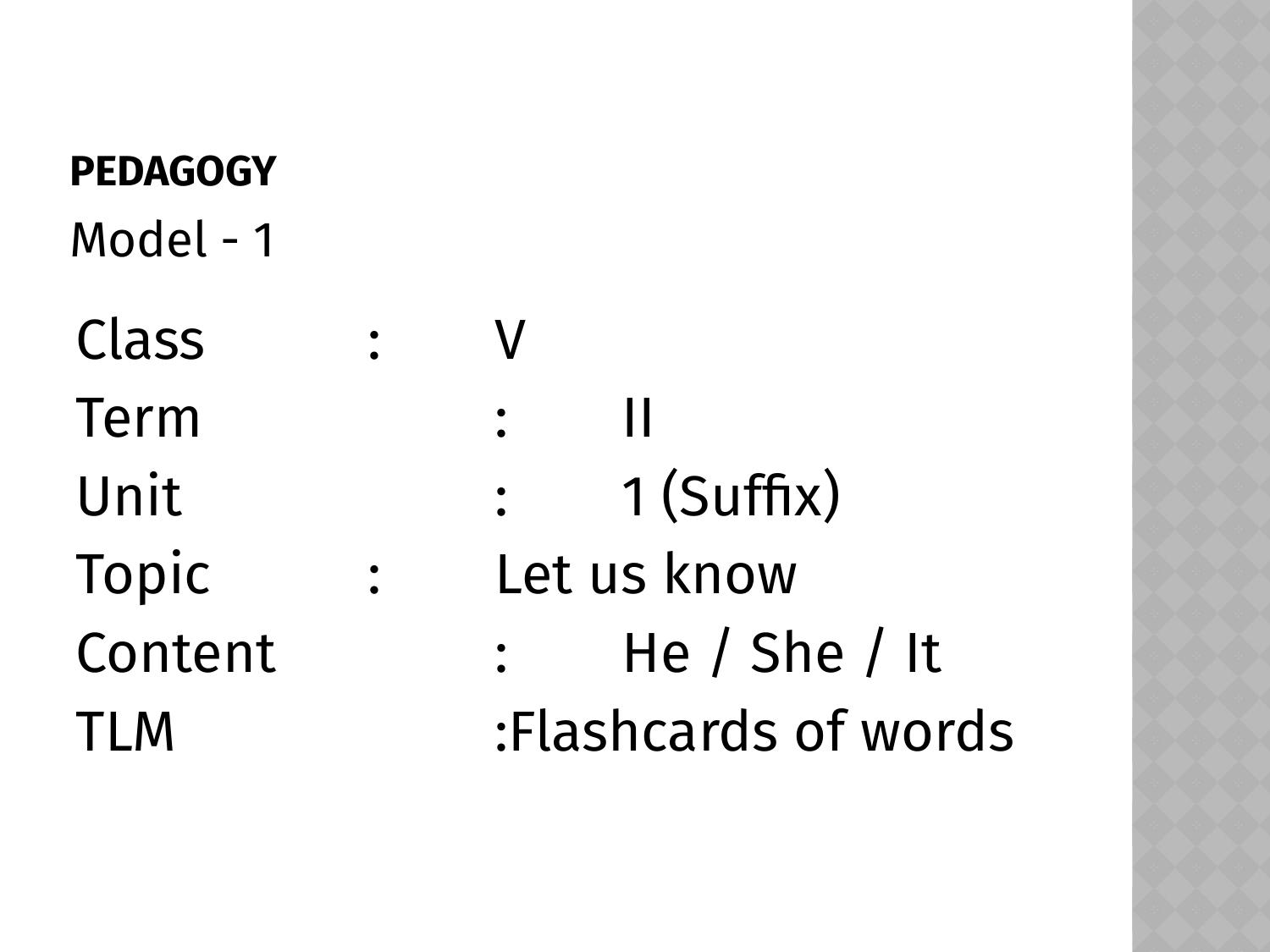

# pedagogy
Model - 1
Class 		:	V
Term			: 	II
Unit			: 	1 (Suffix)
Topic 		: 	Let us know
Content 		: 	He / She / It
TLM 			:Flashcards of words